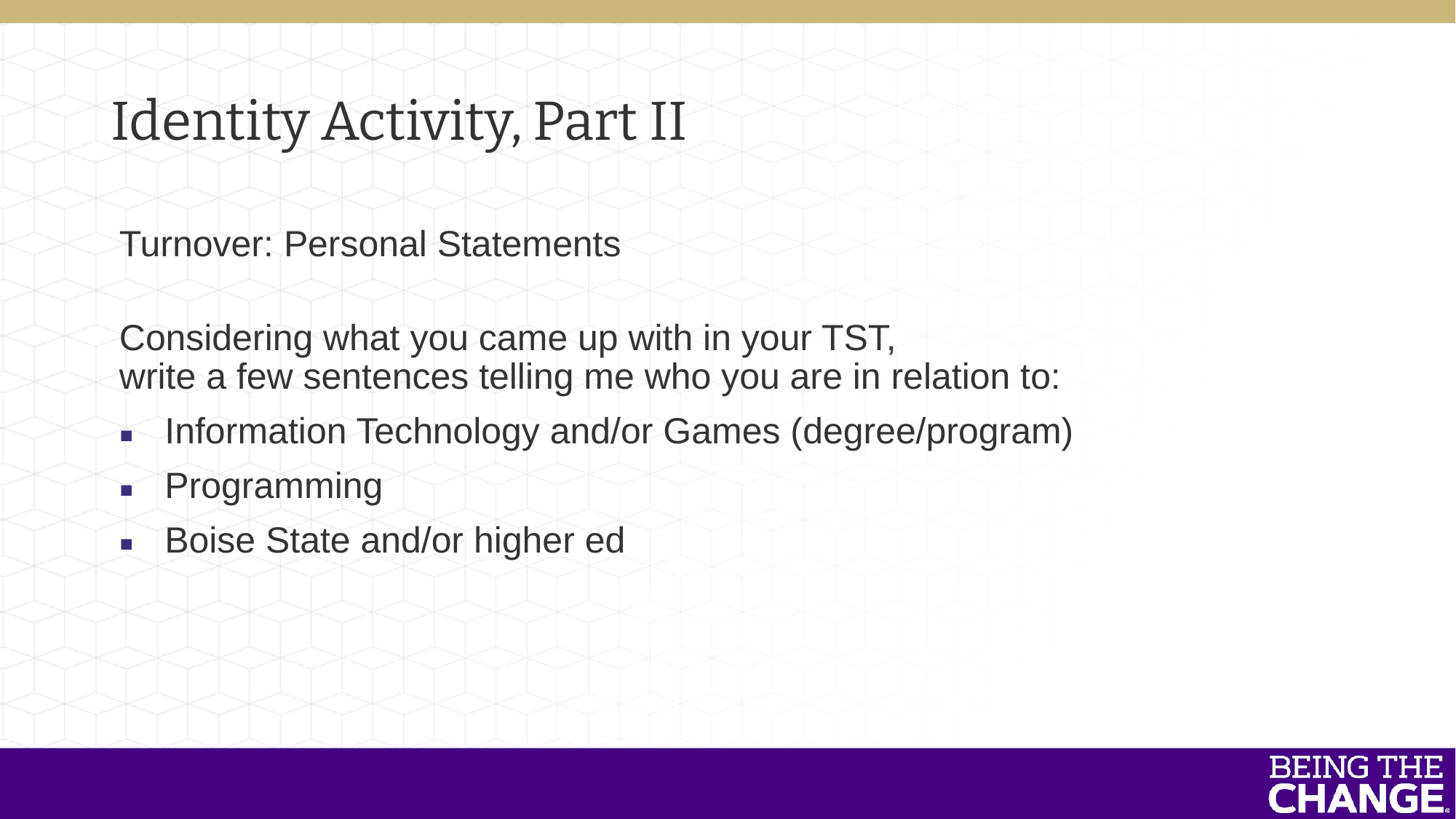

# Identity Activity, Part II
Turnover: Personal Statements

Considering what you came up with in your TST,
write a few sentences telling me who you are in relation to:
Information Technology and/or Games (degree/program)
Programming
Boise State and/or higher ed